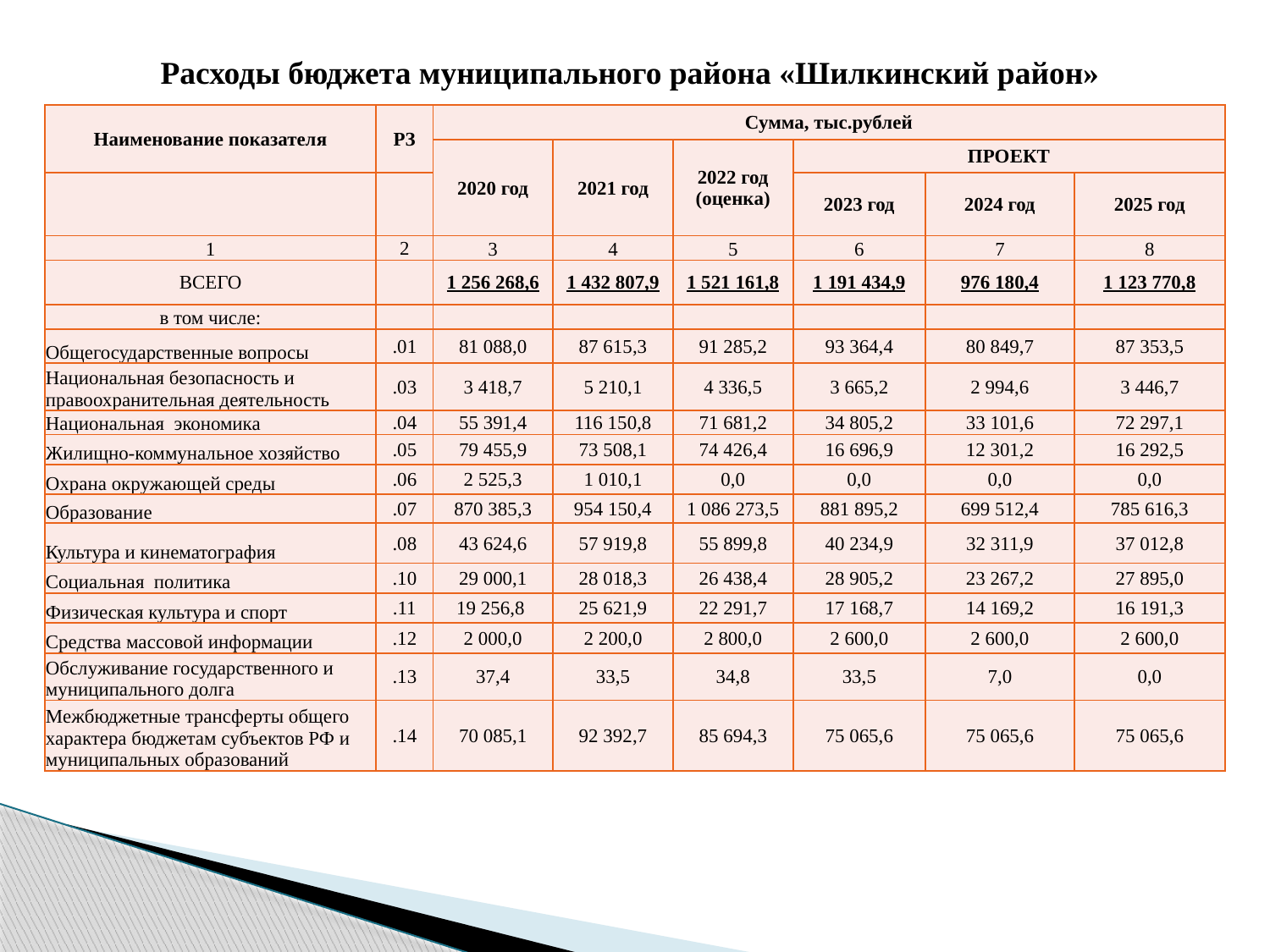

Расходы бюджета муниципального района «Шилкинский район»
| Наименование показателя | РЗ | Сумма, тыс.рублей |  |  |  |  |  |
| --- | --- | --- | --- | --- | --- | --- | --- |
|  |  | 2020 год | 2021 год | 2022 год (оценка) | ПРОЕКТ |  |  |
|  |  |  |  |  | 2023 год | 2024 год | 2025 год |
| 1 | 2 | 3 | 4 | 5 | 6 | 7 | 8 |
| ВСЕГО |  | 1 256 268,6 | 1 432 807,9 | 1 521 161,8 | 1 191 434,9 | 976 180,4 | 1 123 770,8 |
| в том числе: |  |  |  |  |  |  |  |
| Общегосударственные вопросы | .01 | 81 088,0 | 87 615,3 | 91 285,2 | 93 364,4 | 80 849,7 | 87 353,5 |
| Национальная безопасность и правоохранительная деятельность | .03 | 3 418,7 | 5 210,1 | 4 336,5 | 3 665,2 | 2 994,6 | 3 446,7 |
| Национальная экономика | .04 | 55 391,4 | 116 150,8 | 71 681,2 | 34 805,2 | 33 101,6 | 72 297,1 |
| Жилищно-коммунальное хозяйство | .05 | 79 455,9 | 73 508,1 | 74 426,4 | 16 696,9 | 12 301,2 | 16 292,5 |
| Охрана окружающей среды | .06 | 2 525,3 | 1 010,1 | 0,0 | 0,0 | 0,0 | 0,0 |
| Образование | .07 | 870 385,3 | 954 150,4 | 1 086 273,5 | 881 895,2 | 699 512,4 | 785 616,3 |
| Культура и кинематография | .08 | 43 624,6 | 57 919,8 | 55 899,8 | 40 234,9 | 32 311,9 | 37 012,8 |
| Социальная политика | .10 | 29 000,1 | 28 018,3 | 26 438,4 | 28 905,2 | 23 267,2 | 27 895,0 |
| Физическая культура и спорт | .11 | 19 256,8 | 25 621,9 | 22 291,7 | 17 168,7 | 14 169,2 | 16 191,3 |
| Средства массовой информации | .12 | 2 000,0 | 2 200,0 | 2 800,0 | 2 600,0 | 2 600,0 | 2 600,0 |
| Обслуживание государственного и муниципального долга | .13 | 37,4 | 33,5 | 34,8 | 33,5 | 7,0 | 0,0 |
| Межбюджетные трансферты общего характера бюджетам субъектов РФ и муниципальных образований | .14 | 70 085,1 | 92 392,7 | 85 694,3 | 75 065,6 | 75 065,6 | 75 065,6 |